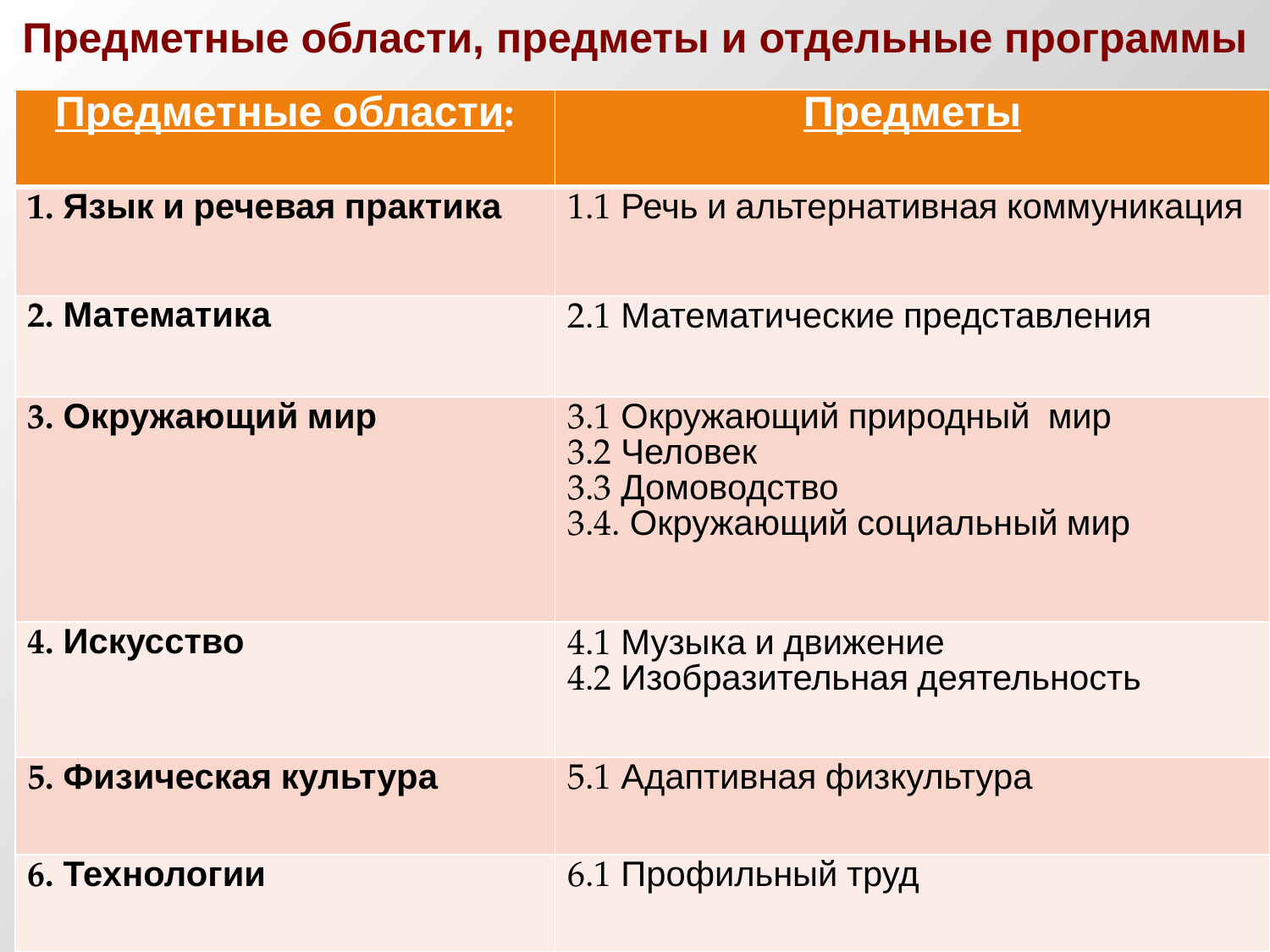

# Предметные области, предметы и отдельные программы
| Предметные области: | Предметы |
| --- | --- |
| 1. Язык и речевая практика | 1.1 Речь и альтернативная коммуникация |
| 2. Математика | 2.1 Математические представления |
| 3. Окружающий мир | 3.1 Окружающий природный мир 3.2 Человек 3.3 Домоводство 3.4. Окружающий социальный мир |
| 4. Искусство | 4.1 Музыка и движение 4.2 Изобразительная деятельность |
| 5. Физическая культура | 5.1 Адаптивная физкультура |
| 6. Технологии | 6.1 Профильный труд |